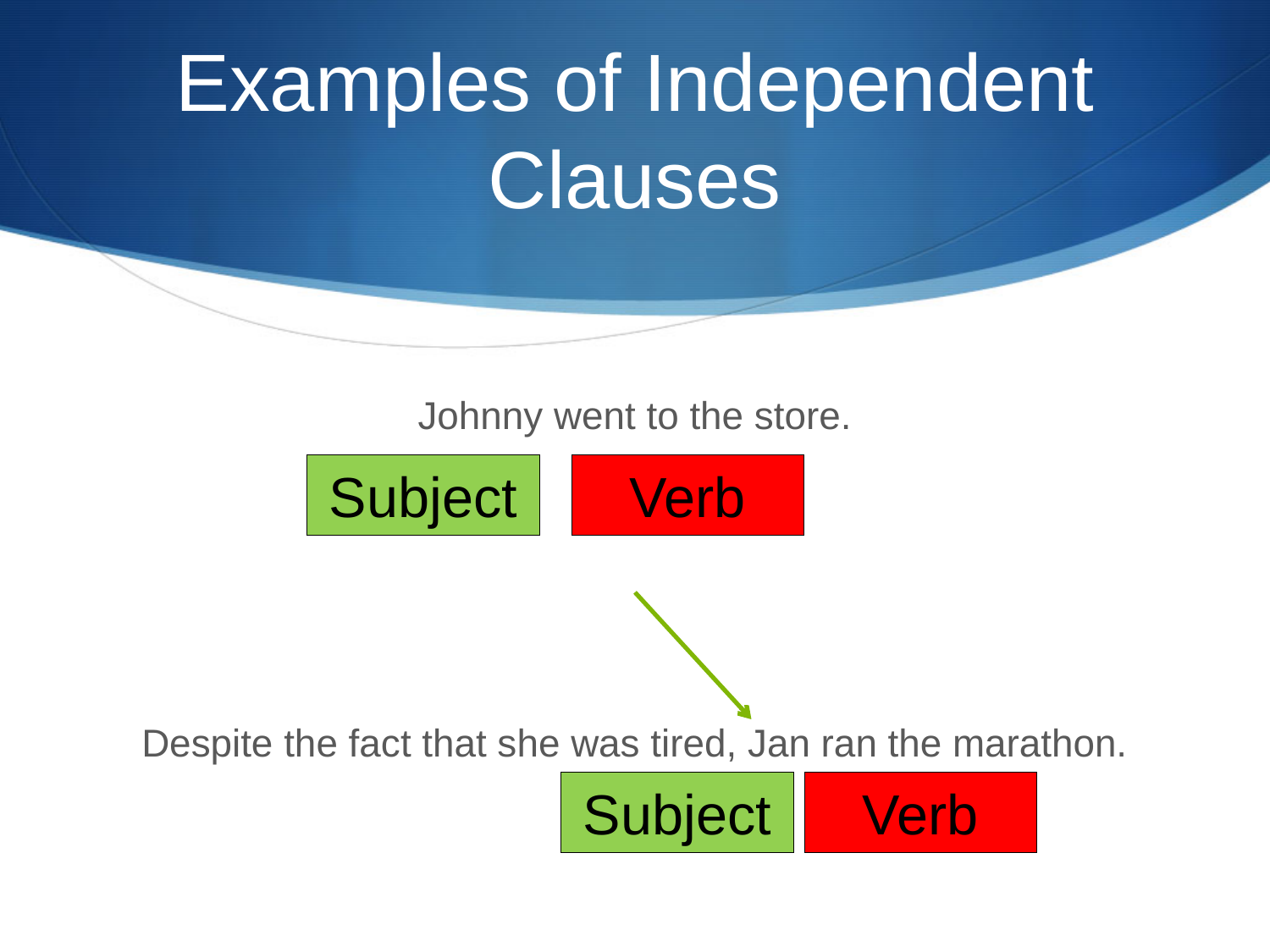

# Examples of Independent Clauses
Johnny went to the store.

Despite the fact that she was tired, Jan ran the marathon.

Subject
Verb
Subject
Verb